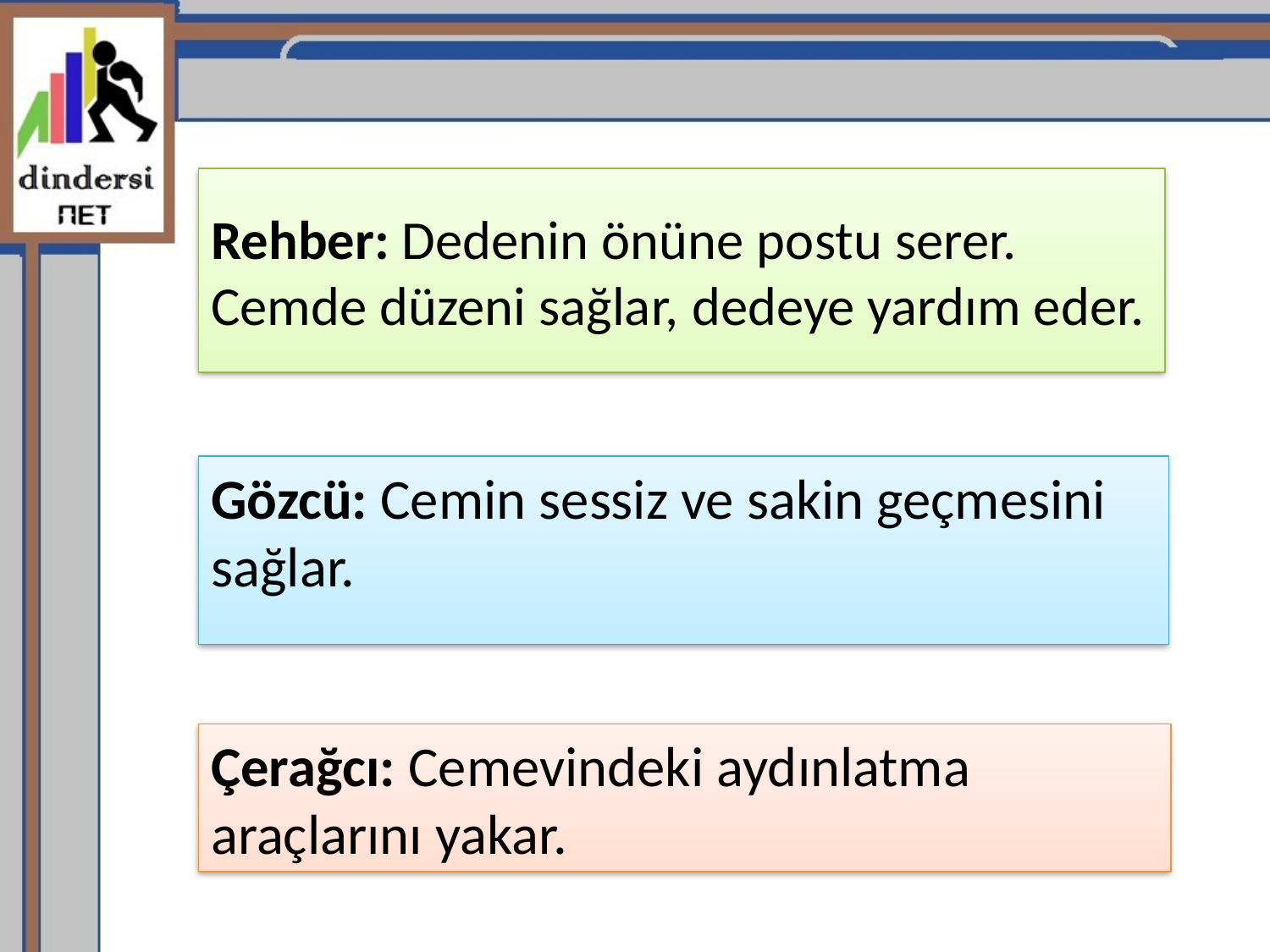

# Rehber: Dedenin önüne postu serer. Cemde düzeni sağlar, dedeye yardım eder.
Gözcü: Cemin sessiz ve sakin geçmesini sağlar.
Çerağcı: Cemevindeki aydınlatma araçlarını yakar.